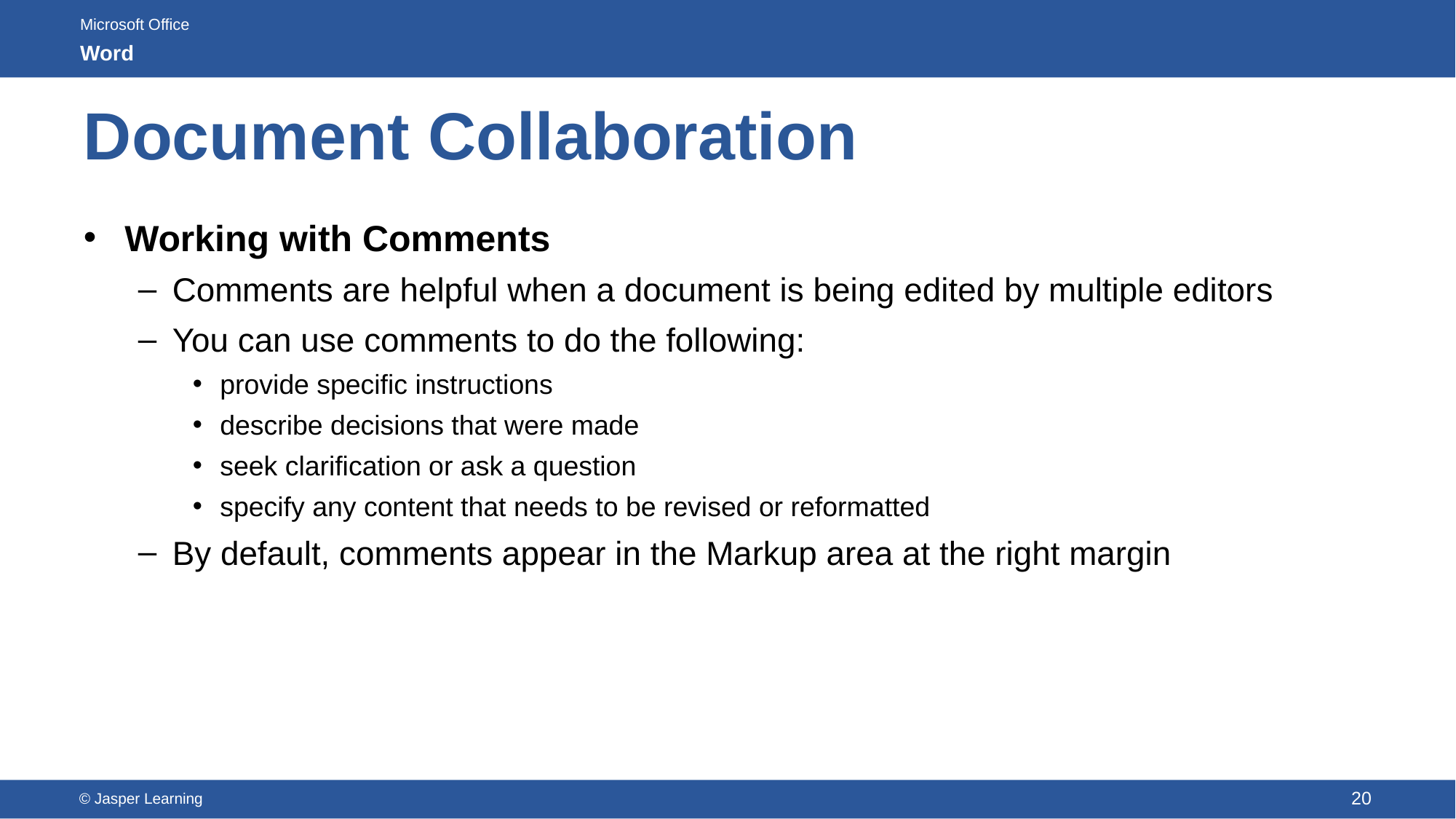

# Document Collaboration
Working with Comments
Comments are helpful when a document is being edited by multiple editors
You can use comments to do the following:
provide specific instructions
describe decisions that were made
seek clarification or ask a question
specify any content that needs to be revised or reformatted
By default, comments appear in the Markup area at the right margin

20
© Jasper Learning